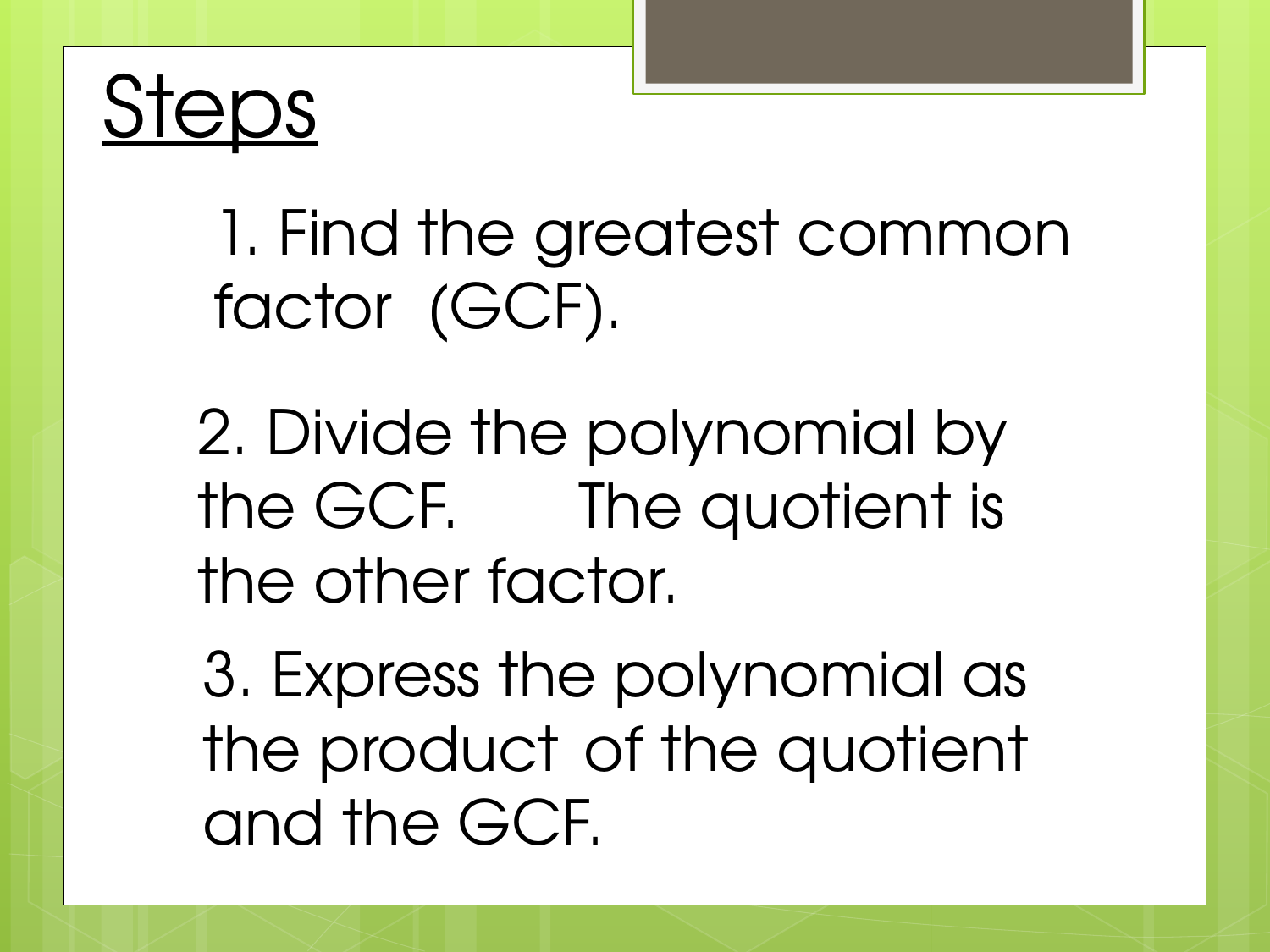

Steps
1. Find the greatest common factor  (GCF).
2. Divide the polynomial by the GCF. 	The quotient is the other factor.
3. Express the polynomial as the product 	of the quotient and the GCF.